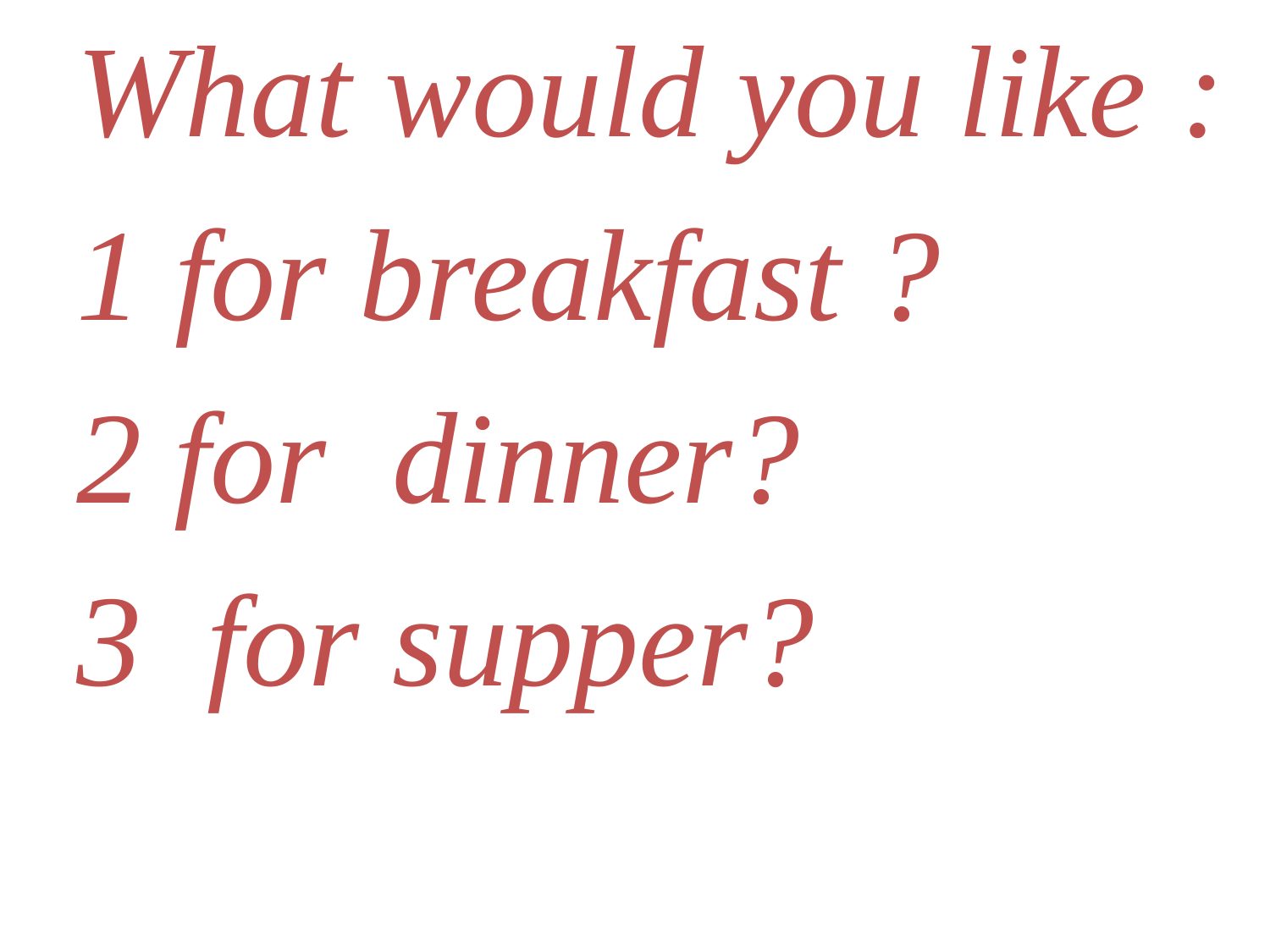

What would you like :
1 for breakfast ?
2 for  dinner?
3  for supper?

#